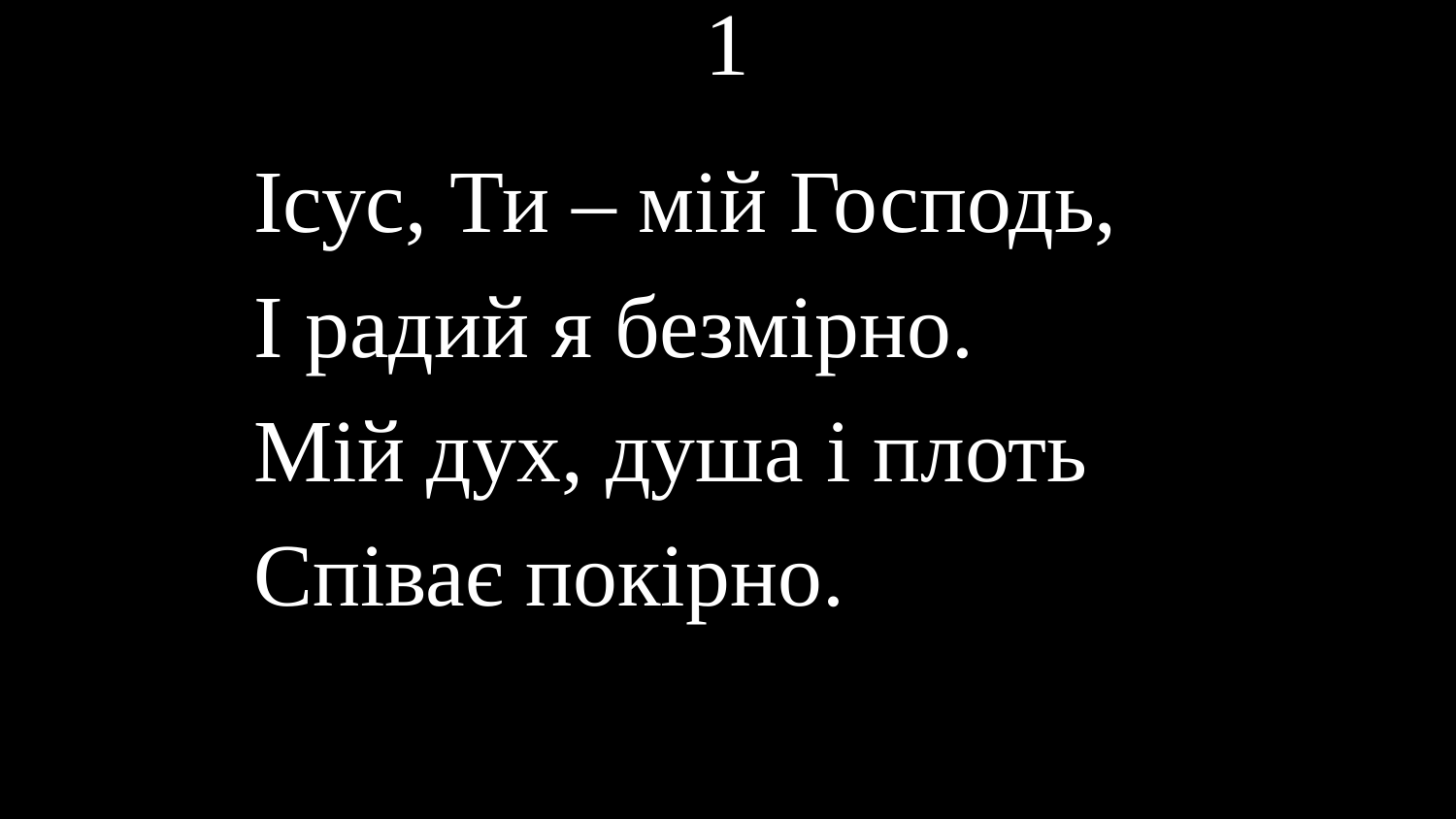

# 1
Ісус, Ти – мій Господь,
І радий я безмірно.
Мій дух, душа і плоть
Співає покірно.